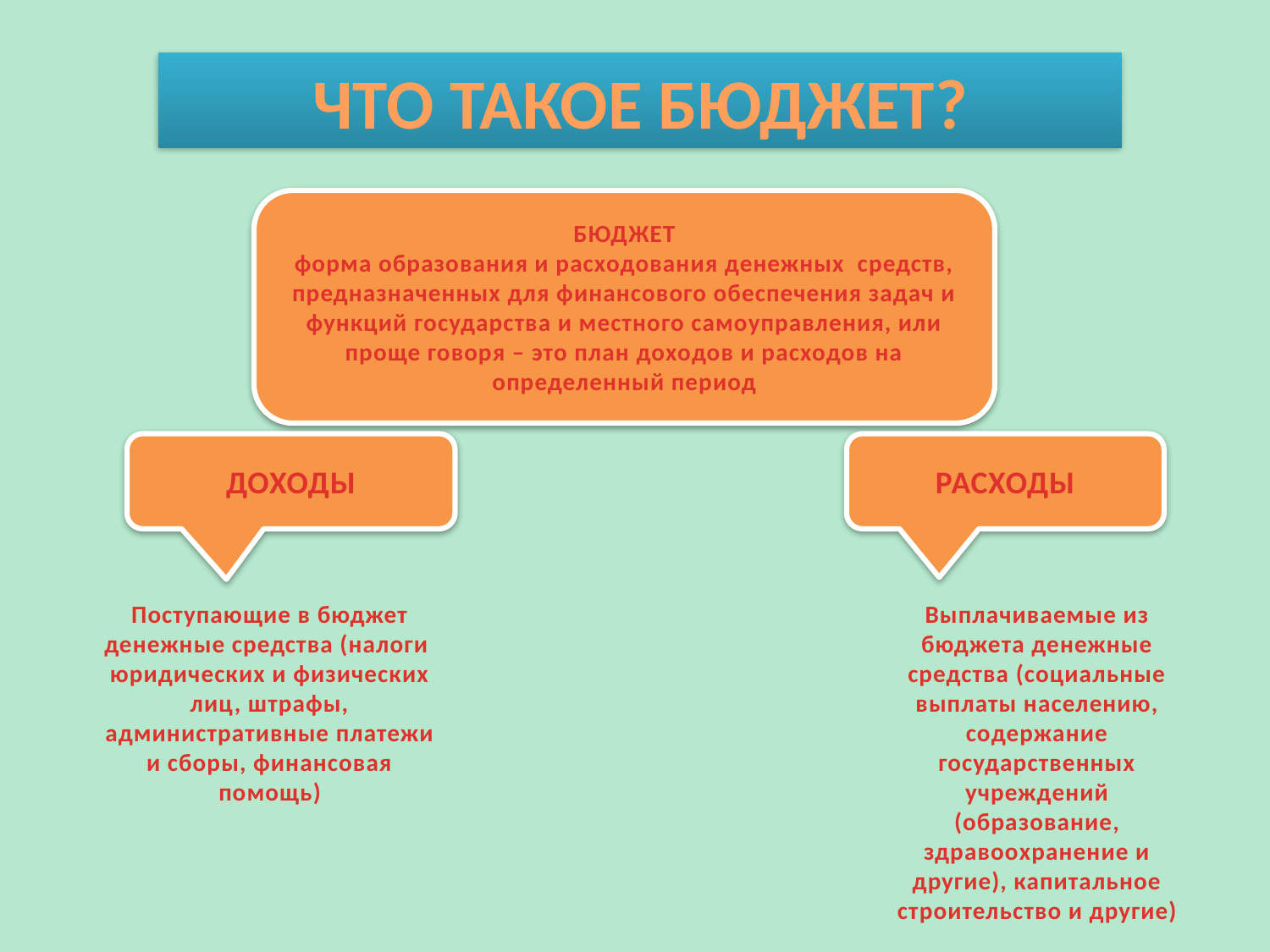

ЧТО ТАКОЕ БЮДЖЕТ?
БЮДЖЕТ
форма образования и расходования денежных  средств, предназначенных для финансового обеспечения задач и функций государства и местного самоуправления, или проще говоря – это план доходов и расходов на определенный период
ДОХОДЫ
РАСХОДЫ
Поступающие в бюджет денежные средства (налоги  юридических и физических лиц, штрафы, административные платежи и сборы, финансовая помощь)
Выплачиваемые из бюджета денежные средства (социальные выплаты населению, содержание государственных учреждений (образование, здравоохранение и другие), капитальное строительство и другие)